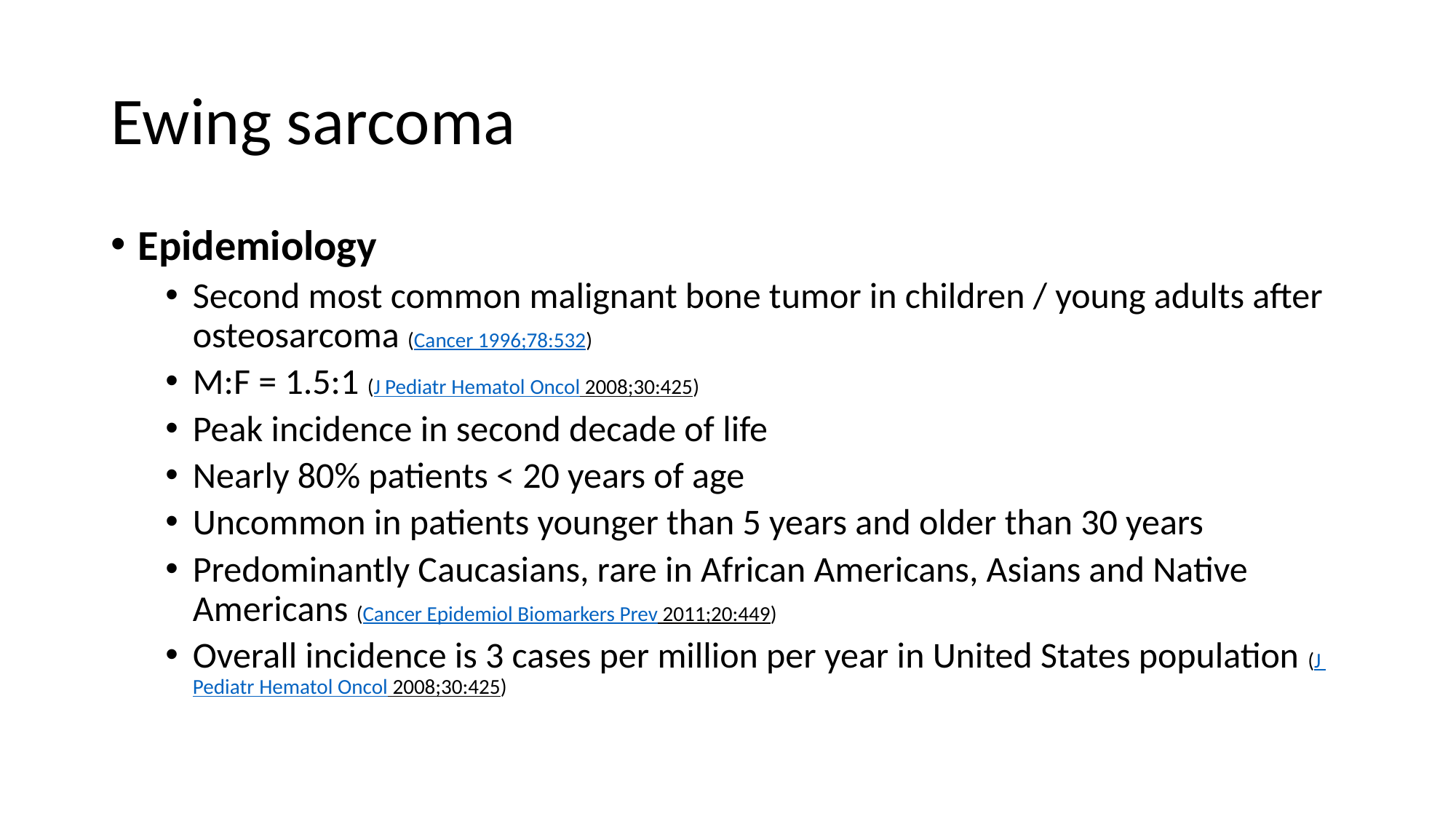

# Ewing sarcoma
Epidemiology
Second most common malignant bone tumor in children / young adults after osteosarcoma (Cancer 1996;78:532)
M:F = 1.5:1 (J Pediatr Hematol Oncol 2008;30:425)
Peak incidence in second decade of life
Nearly 80% patients < 20 years of age
Uncommon in patients younger than 5 years and older than 30 years
Predominantly Caucasians, rare in African Americans, Asians and Native Americans (Cancer Epidemiol Biomarkers Prev 2011;20:449)
Overall incidence is 3 cases per million per year in United States population (J Pediatr Hematol Oncol 2008;30:425)